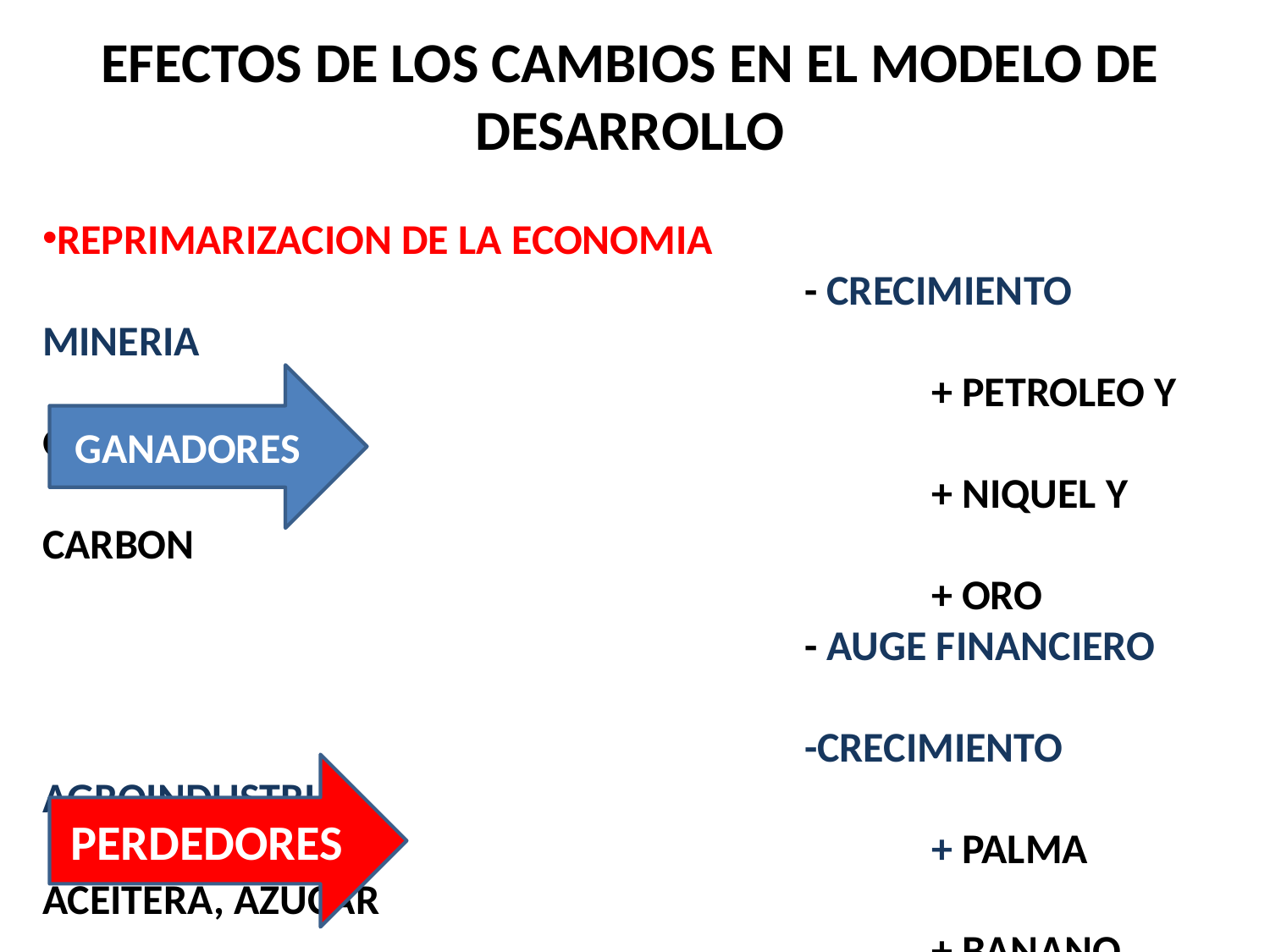

EFECTOS DE LOS CAMBIOS EN EL MODELO DE DESARROLLO

REPRIMARIZACION DE LA ECONOMIA
						- CRECIMIENTO MINERIA
							+ PETROLEO Y GAS
							+ NIQUEL Y CARBON
							+ ORO
						- AUGE FINANCIERO

						-CRECIMIENTO AGROINDUSTRIA
							+ PALMA ACEITERA, AZUCAR
							+ BANANO, FLORES

						- DECRECIMIENTO AGRICULTURA
							+ SORGO, SOYA, TRIGO, ALGODON
		 				- DESINDUSTRSALIZACION
GANADORES
PERDEDORES